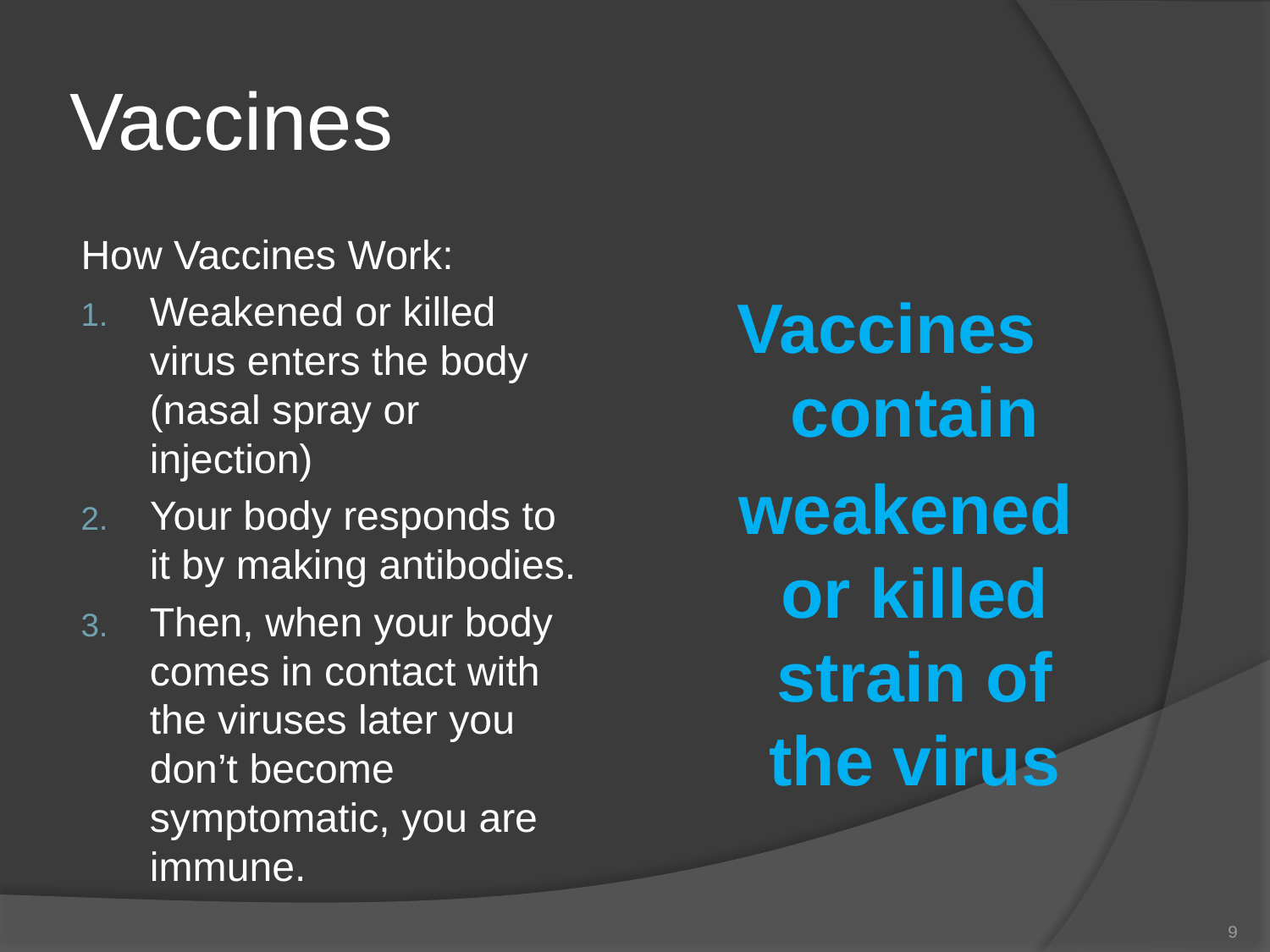

# Vaccines

Vaccines contain
  weakened or killed strain of the virus
How Vaccines Work:
Weakened or killed virus enters the body (nasal spray or injection)
Your body responds to it by making antibodies.
Then, when your body comes in contact with the viruses later you don’t become symptomatic, you are immune.
9